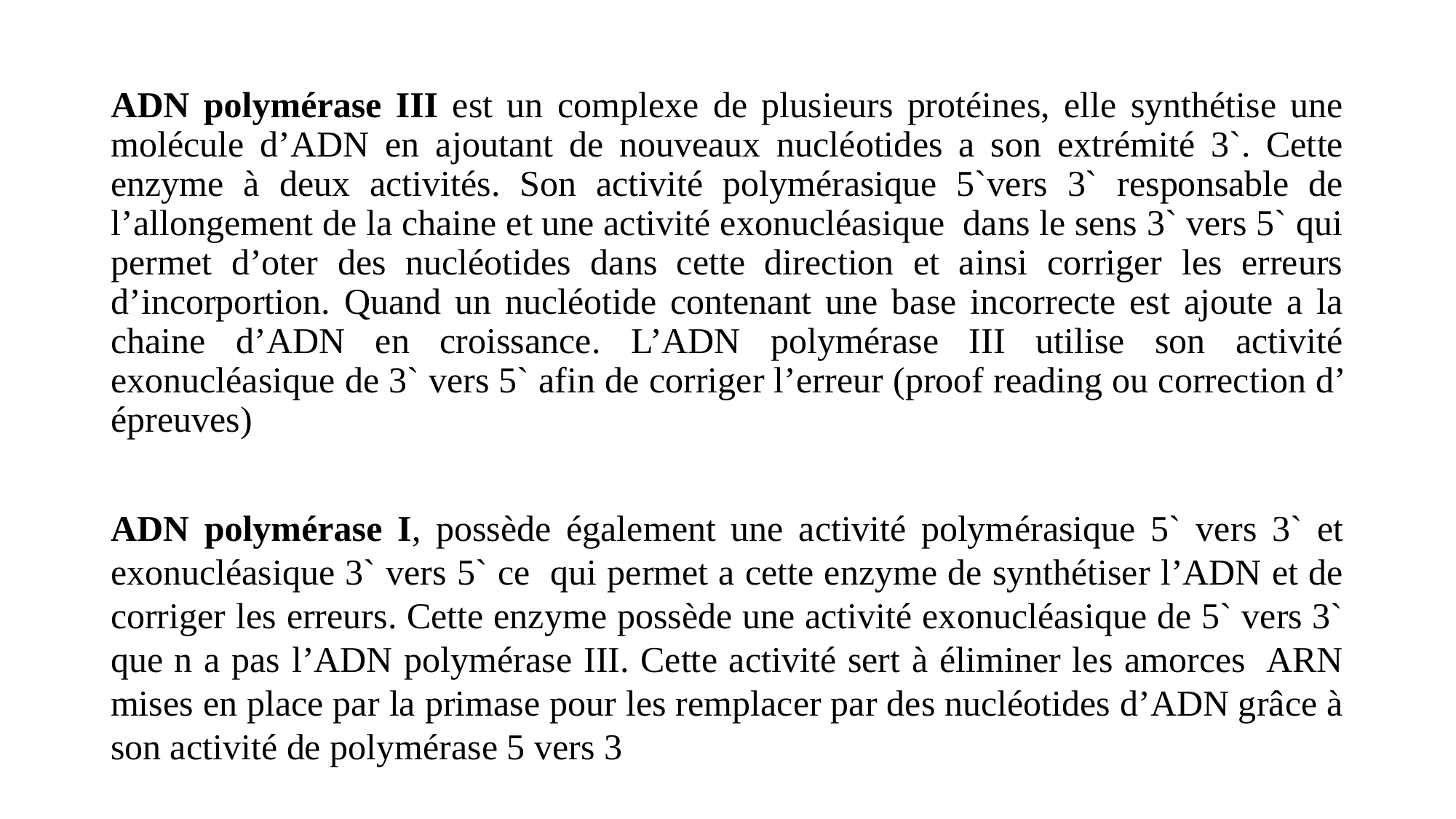

# ADN polymérase III est un complexe de plusieurs protéines, elle synthétise une molécule d’ADN en ajoutant de nouveaux nucléotides a son extrémité 3`. Cette enzyme à deux activités. Son activité polymérasique 5`vers 3` responsable de l’allongement de la chaine et une activité exonucléasique  dans le sens 3` vers 5` qui permet d’oter des nucléotides dans cette direction et ainsi corriger les erreurs d’incorportion. Quand un nucléotide contenant une base incorrecte est ajoute a la chaine d’ADN en croissance. L’ADN polymérase III utilise son activité exonucléasique de 3` vers 5` afin de corriger l’erreur (proof reading ou correction d’ épreuves)
ADN polymérase I, possède également une activité polymérasique 5` vers 3` et exonucléasique 3` vers 5` ce  qui permet a cette enzyme de synthétiser l’ADN et de corriger les erreurs. Cette enzyme possède une activité exonucléasique de 5` vers 3` que n a pas l’ADN polymérase III. Cette activité sert à éliminer les amorces  ARN mises en place par la primase pour les remplacer par des nucléotides d’ADN grâce à son activité de polymérase 5 vers 3